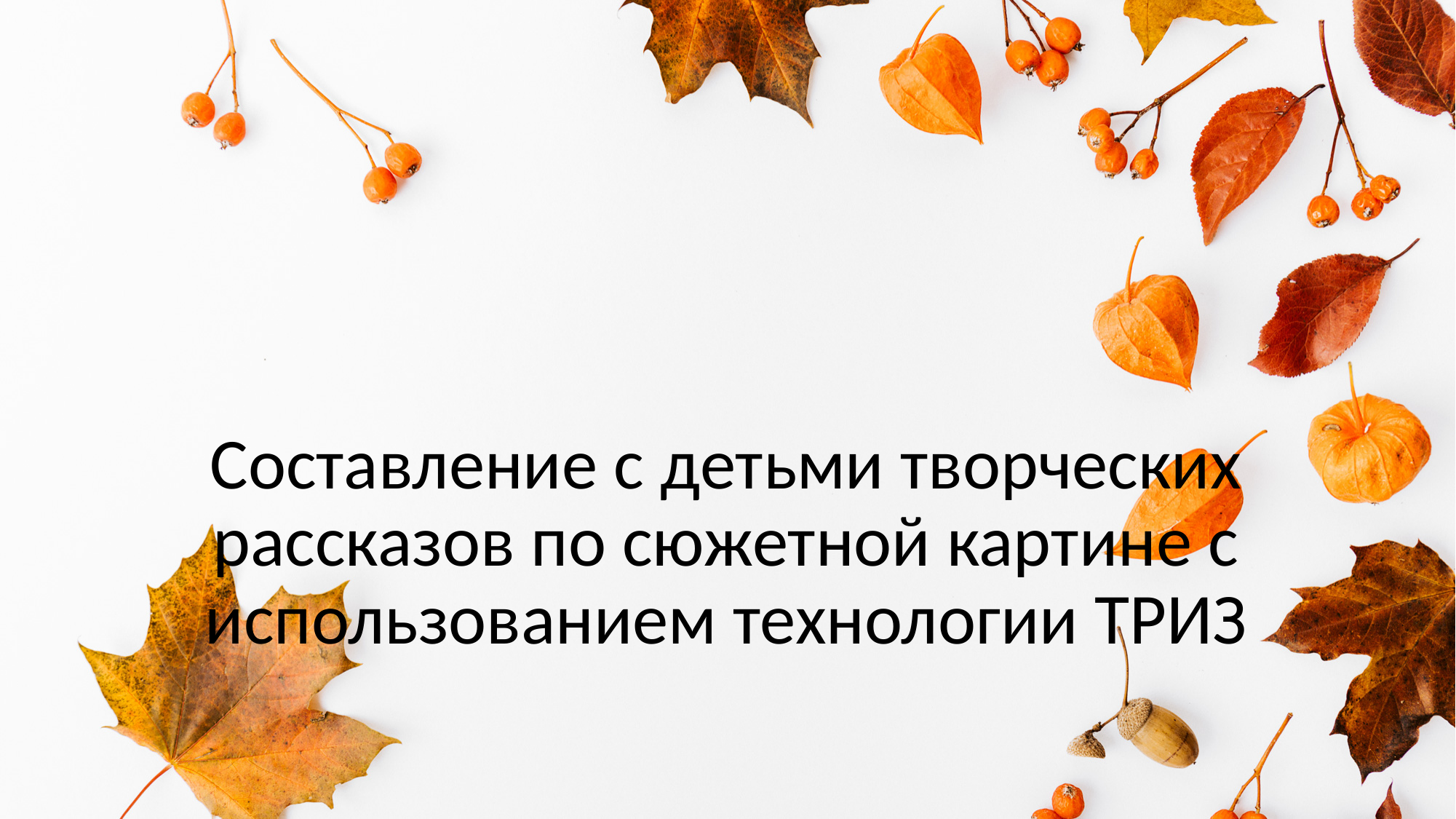

# Составление с детьми творческих рассказов по сюжетной картине с использованием технологии ТРИЗ